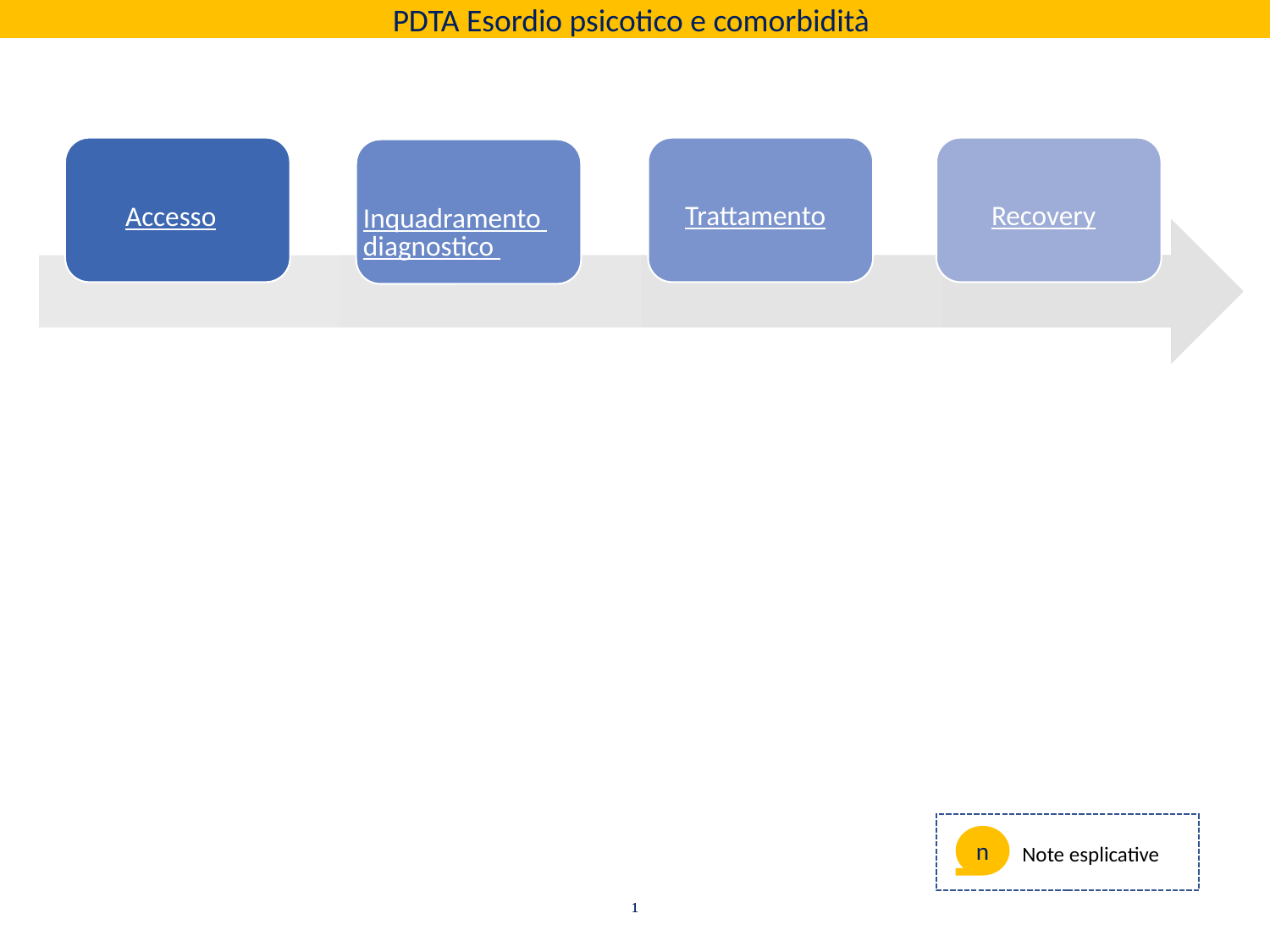

PDTA Esordio psicotico e comorbidità
Trattamento
Recovery
Accesso
Inquadramento diagnostico

n
Note esplicative